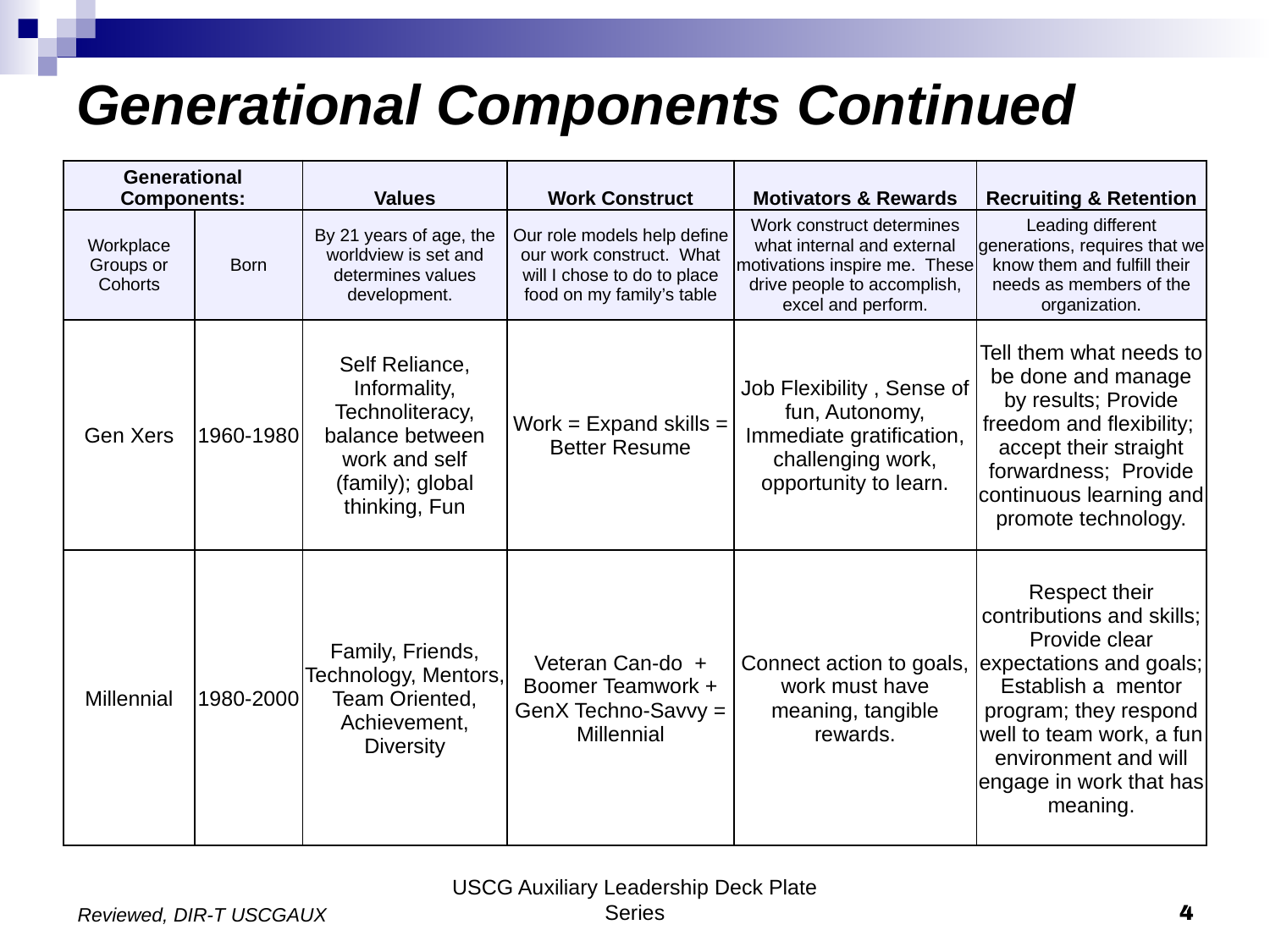

# Generational Components Continued
| Generational Components: |  | Values | Work Construct | Motivators & Rewards | Recruiting & Retention |
| --- | --- | --- | --- | --- | --- |
| Workplace Groups or Cohorts | Born | By 21 years of age, the worldview is set and determines values development. | Our role models help define our work construct. What will I chose to do to place food on my family’s table | Work construct determines what internal and external motivations inspire me. These drive people to accomplish, excel and perform. | Leading different generations, requires that we know them and fulfill their needs as members of the organization. |
| Gen Xers | 1960-1980 | Self Reliance, Informality, Technoliteracy, balance between work and self (family); global thinking, Fun | Work = Expand skills = Better Resume | Job Flexibility , Sense of fun, Autonomy, Immediate gratification, challenging work, opportunity to learn. | Tell them what needs to be done and manage by results; Provide freedom and flexibility; accept their straight forwardness; Provide continuous learning and promote technology. |
| Millennial | 1980-2000 | Family, Friends, Technology, Mentors, Team Oriented, Achievement, Diversity | Veteran Can-do + Boomer Teamwork + GenX Techno-Savvy = Millennial | Connect action to goals, work must have meaning, tangible rewards. | Respect their contributions and skills; Provide clear expectations and goals; Establish a mentor program; they respond well to team work, a fun environment and will engage in work that has meaning. |
USCG Auxiliary Leadership Deck Plate Series
4
Reviewed, DIR-T USCGAUX